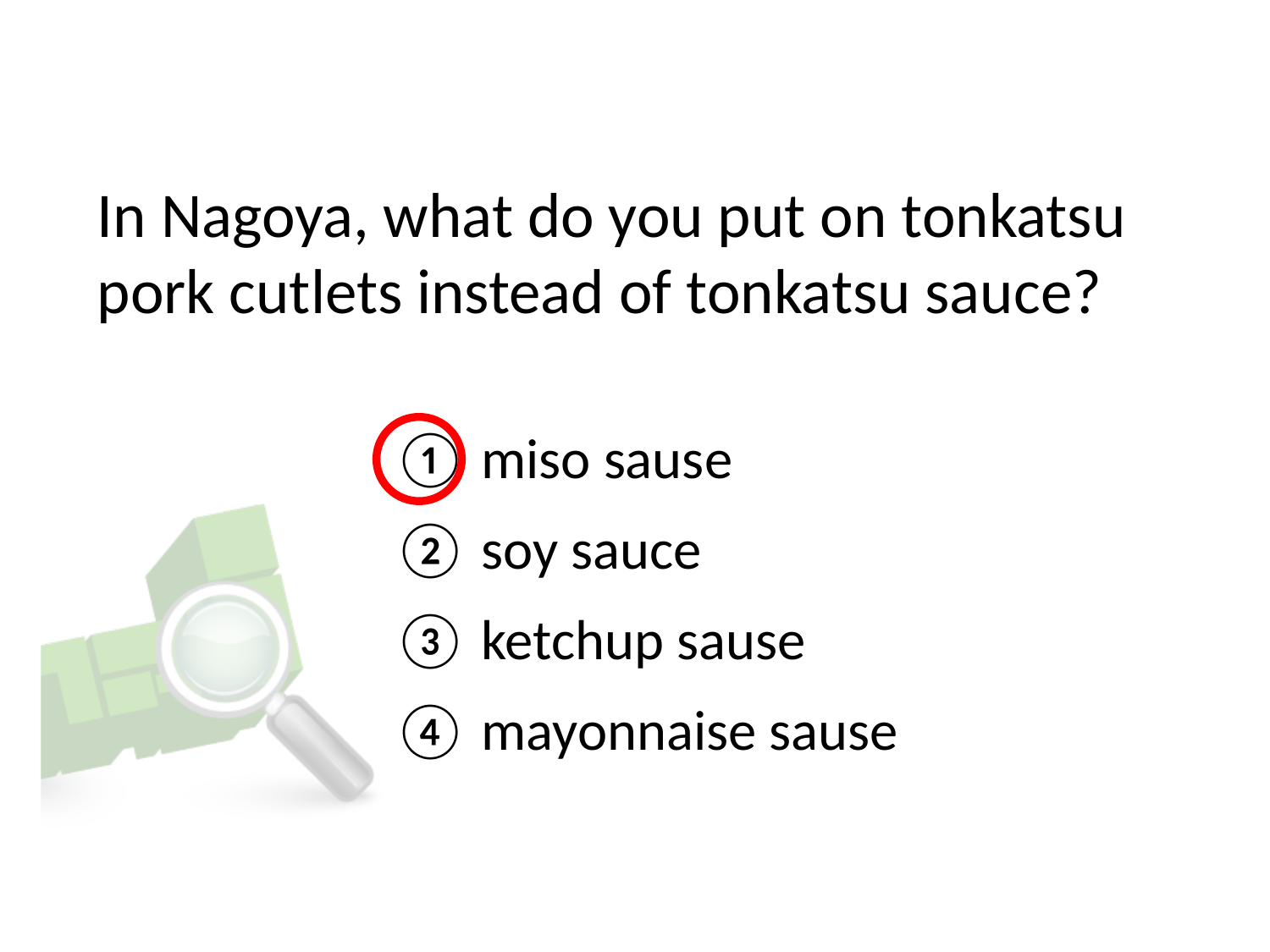

# In Nagoya, what do you put on tonkatsu pork cutlets instead of tonkatsu sauce?
① miso sause
② soy sauce
③ ketchup sause
④ mayonnaise sause